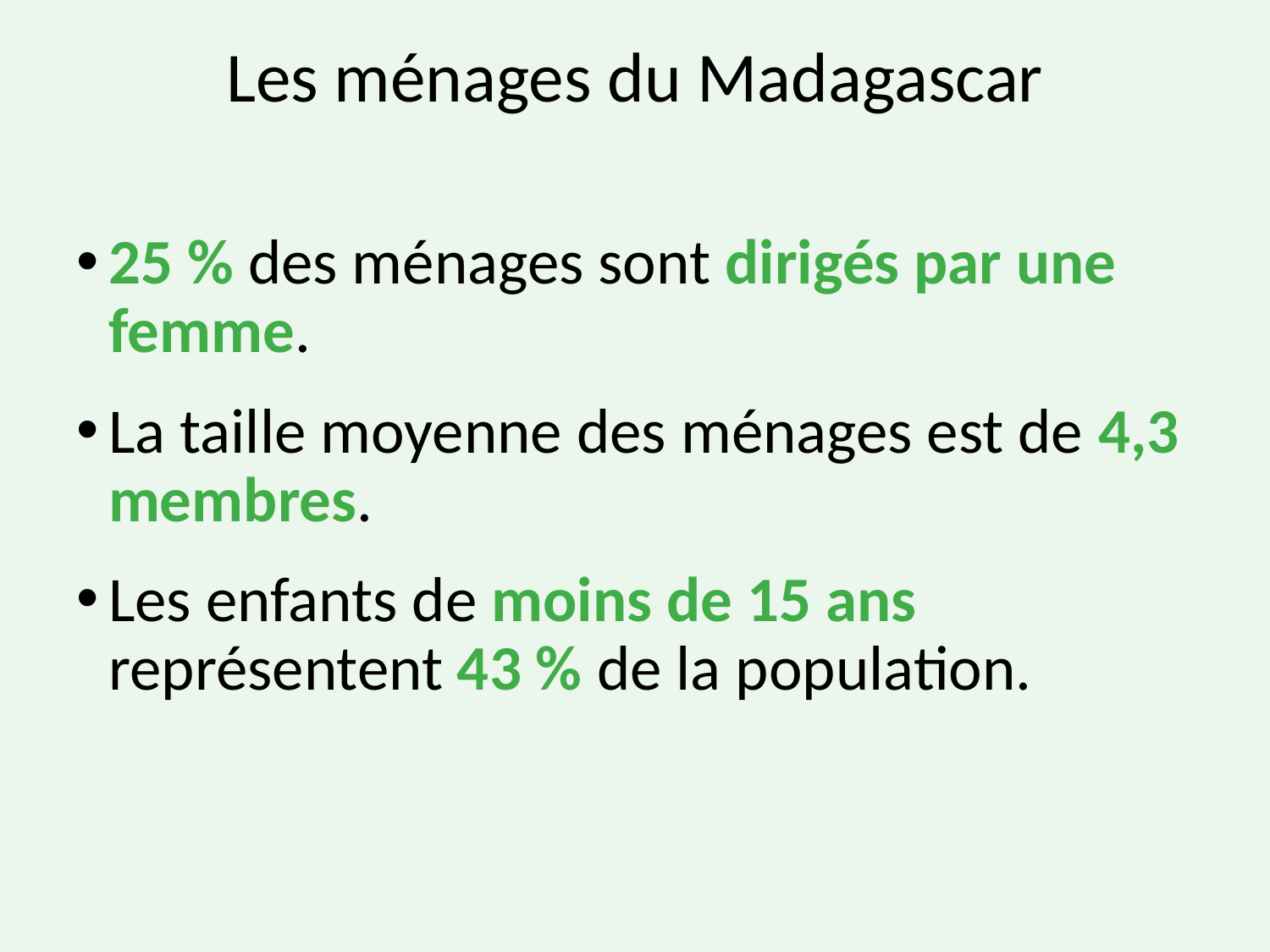

# Les ménages du Madagascar
25 % des ménages sont dirigés par une femme.
La taille moyenne des ménages est de 4,3 membres.
Les enfants de moins de 15 ans représentent 43 % de la population.